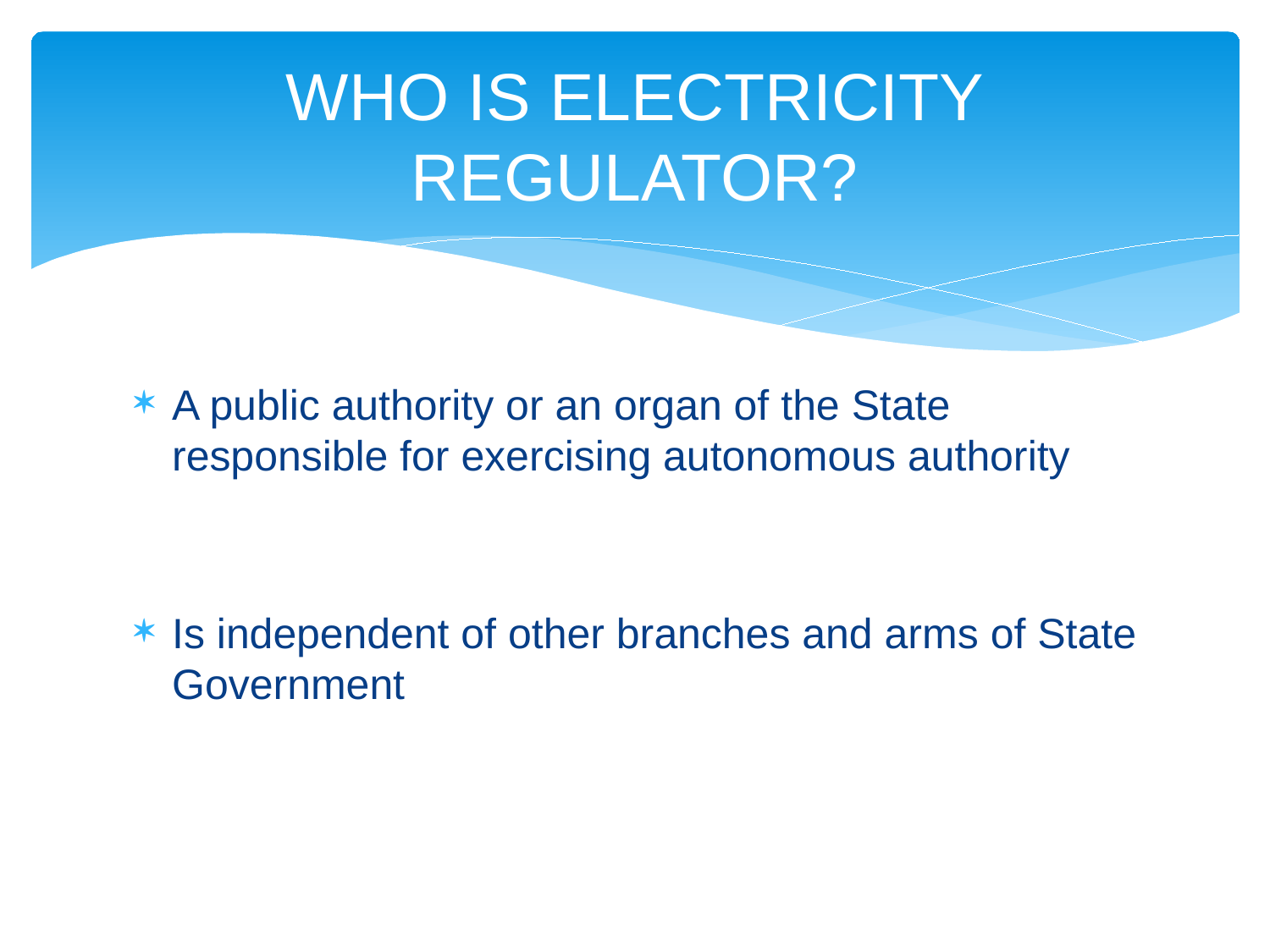

# WHO IS ELECTRICITY REGULATOR?
A public authority or an organ of the State responsible for exercising autonomous authority

Is independent of other branches and arms of State Government